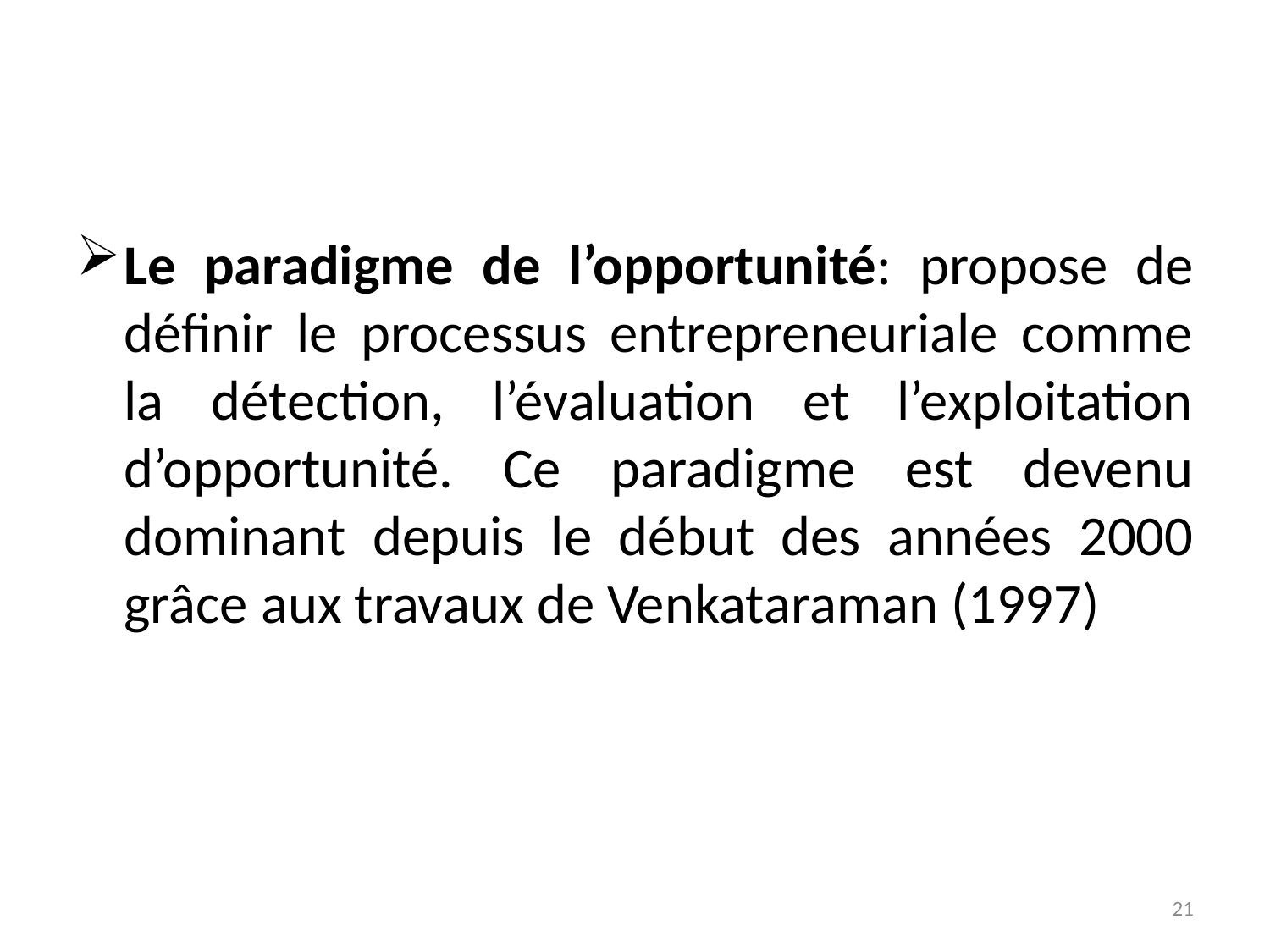

#
Le paradigme de l’opportunité: propose de définir le processus entrepreneuriale comme la détection, l’évaluation et l’exploitation d’opportunité. Ce paradigme est devenu dominant depuis le début des années 2000 grâce aux travaux de Venkataraman (1997)
21